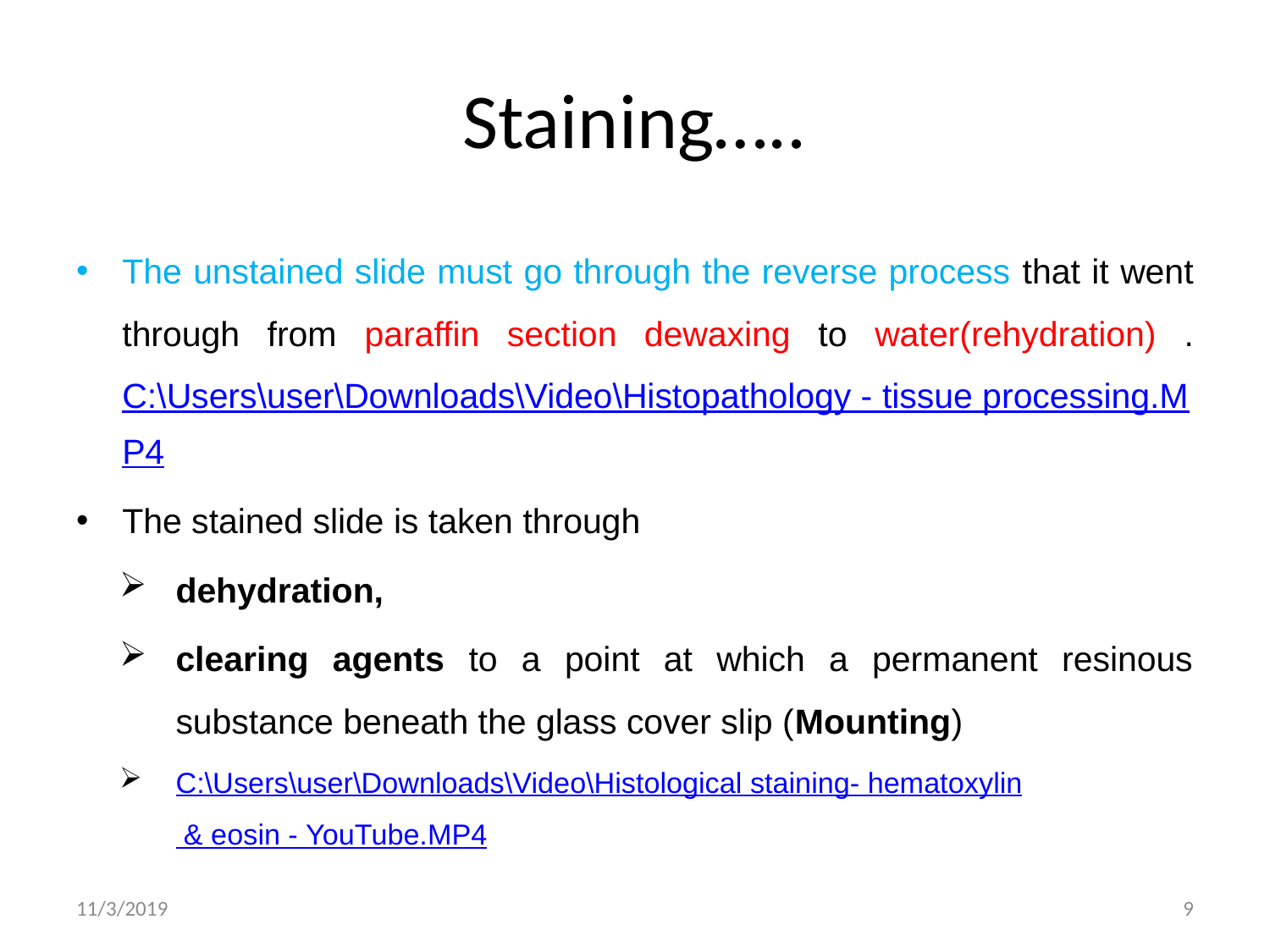

# Staining…..
The unstained slide must go through the reverse process that it went through from paraffin section dewaxing to water(rehydration) . C:\Users\user\Downloads\Video\Histopathology - tissue processing.MP4
The stained slide is taken through
dehydration,
clearing agents to a point at which a permanent resinous substance beneath the glass cover slip (Mounting)
C:\Users\user\Downloads\Video\Histological staining- hematoxylin & eosin - YouTube.MP4

11/3/2019
9